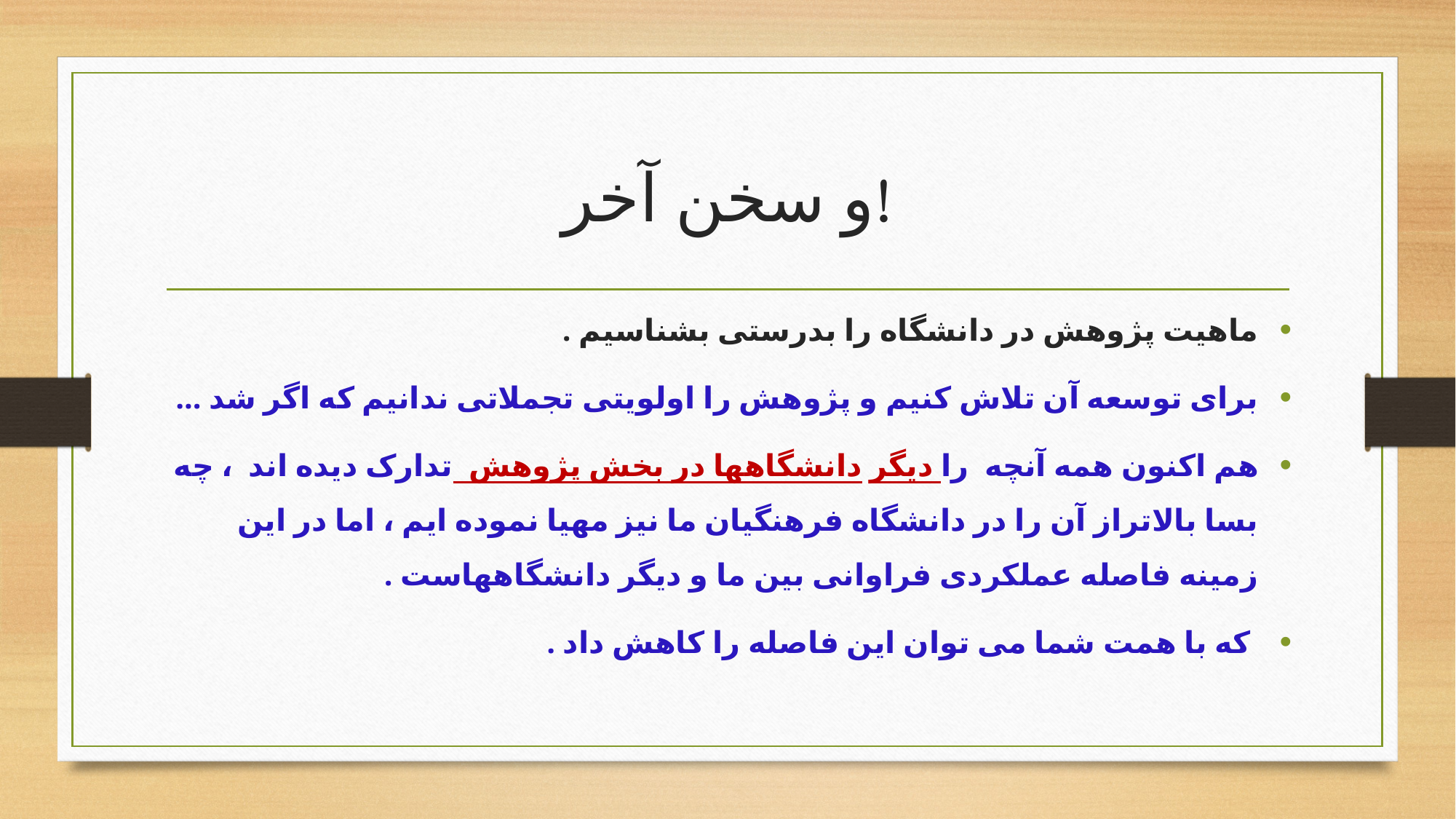

# و سخن آخر!
ماهیت پژوهش در دانشگاه را بدرستی بشناسیم .
برای توسعه آن تلاش کنیم و پژوهش را اولویتی تجملاتی ندانیم که اگر شد ...
هم اکنون همه آنچه  را دیگر دانشگاهها در بخش پژوهش  تدارک دیده اند  ، چه بسا بالاتراز آن را در دانشگاه فرهنگیان ما نیز مهیا نموده ایم ، اما در این زمینه فاصله عملکردی فراوانی بین ما و دیگر دانشگاههاست .
 که با همت شما می توان این فاصله را کاهش داد .